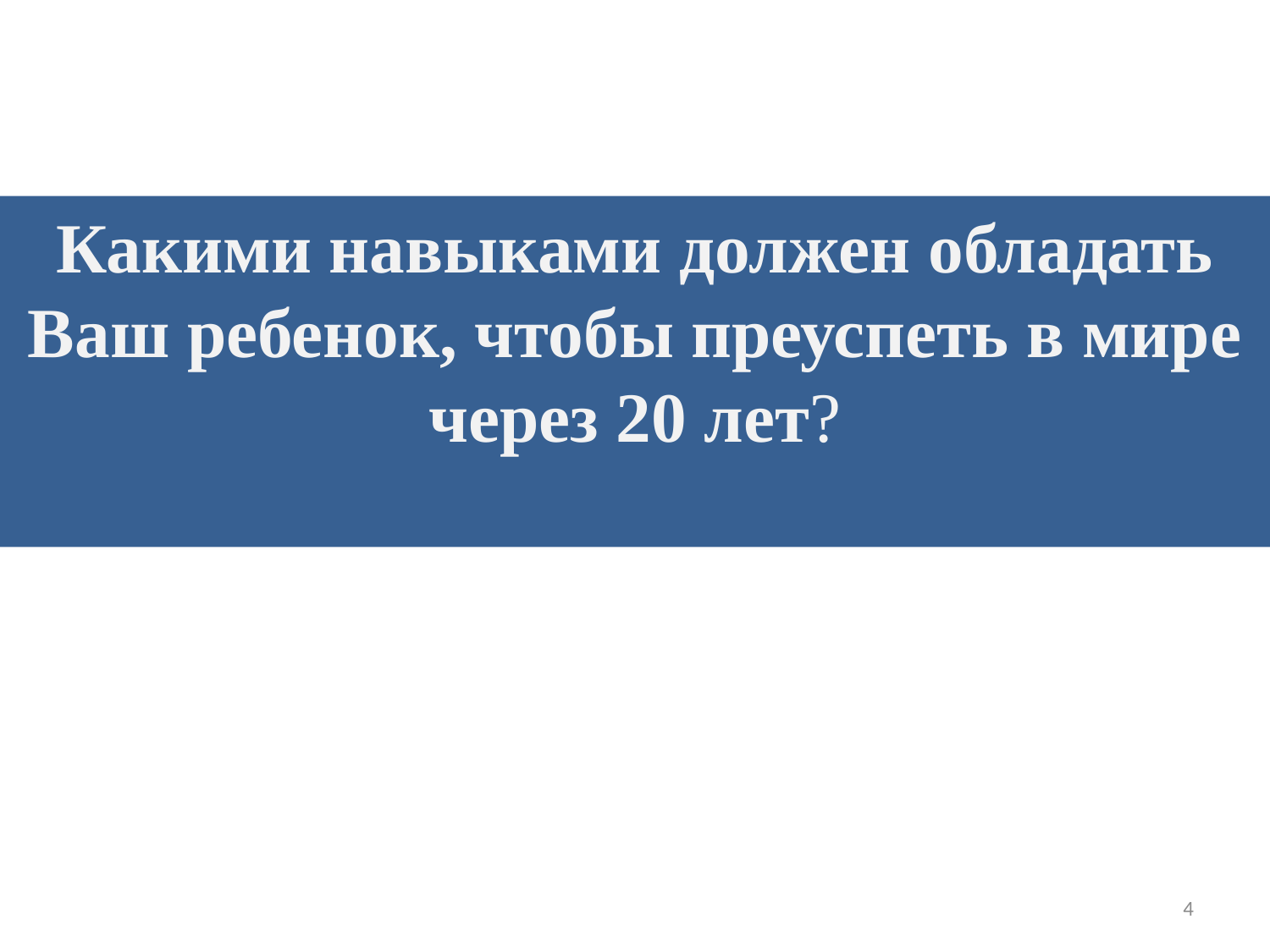

Какими навыками должен обладать Ваш ребенок, чтобы преуспеть в мире через 20 лет?

4